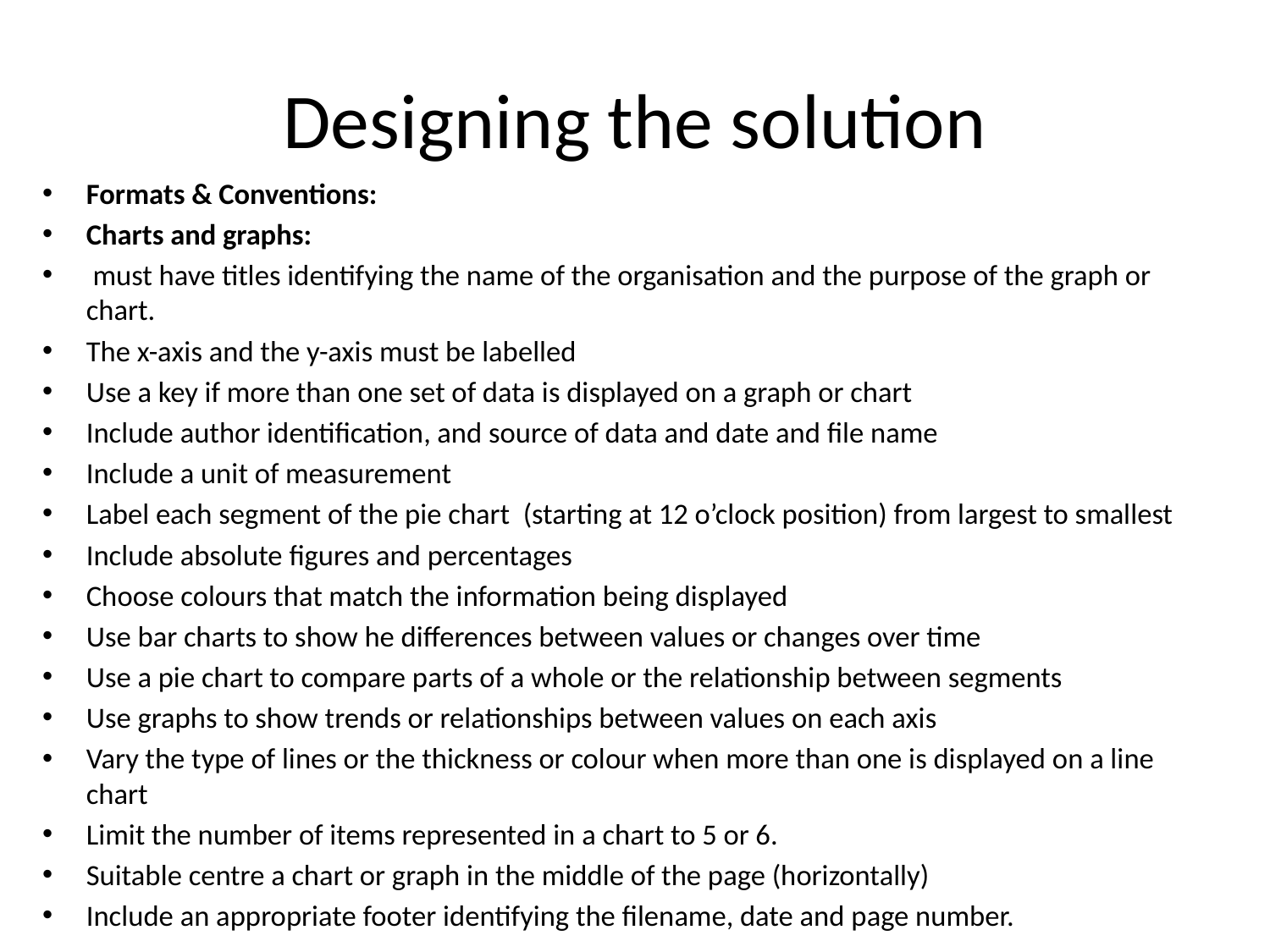

# Designing the solution
Formats & Conventions:
Charts and graphs:
 must have titles identifying the name of the organisation and the purpose of the graph or chart.
The x-axis and the y-axis must be labelled
Use a key if more than one set of data is displayed on a graph or chart
Include author identification, and source of data and date and file name
Include a unit of measurement
Label each segment of the pie chart  (starting at 12 o’clock position) from largest to smallest
Include absolute figures and percentages
Choose colours that match the information being displayed
Use bar charts to show he differences between values or changes over time
Use a pie chart to compare parts of a whole or the relationship between segments
Use graphs to show trends or relationships between values on each axis
Vary the type of lines or the thickness or colour when more than one is displayed on a line chart
Limit the number of items represented in a chart to 5 or 6.
Suitable centre a chart or graph in the middle of the page (horizontally)
Include an appropriate footer identifying the filename, date and page number.